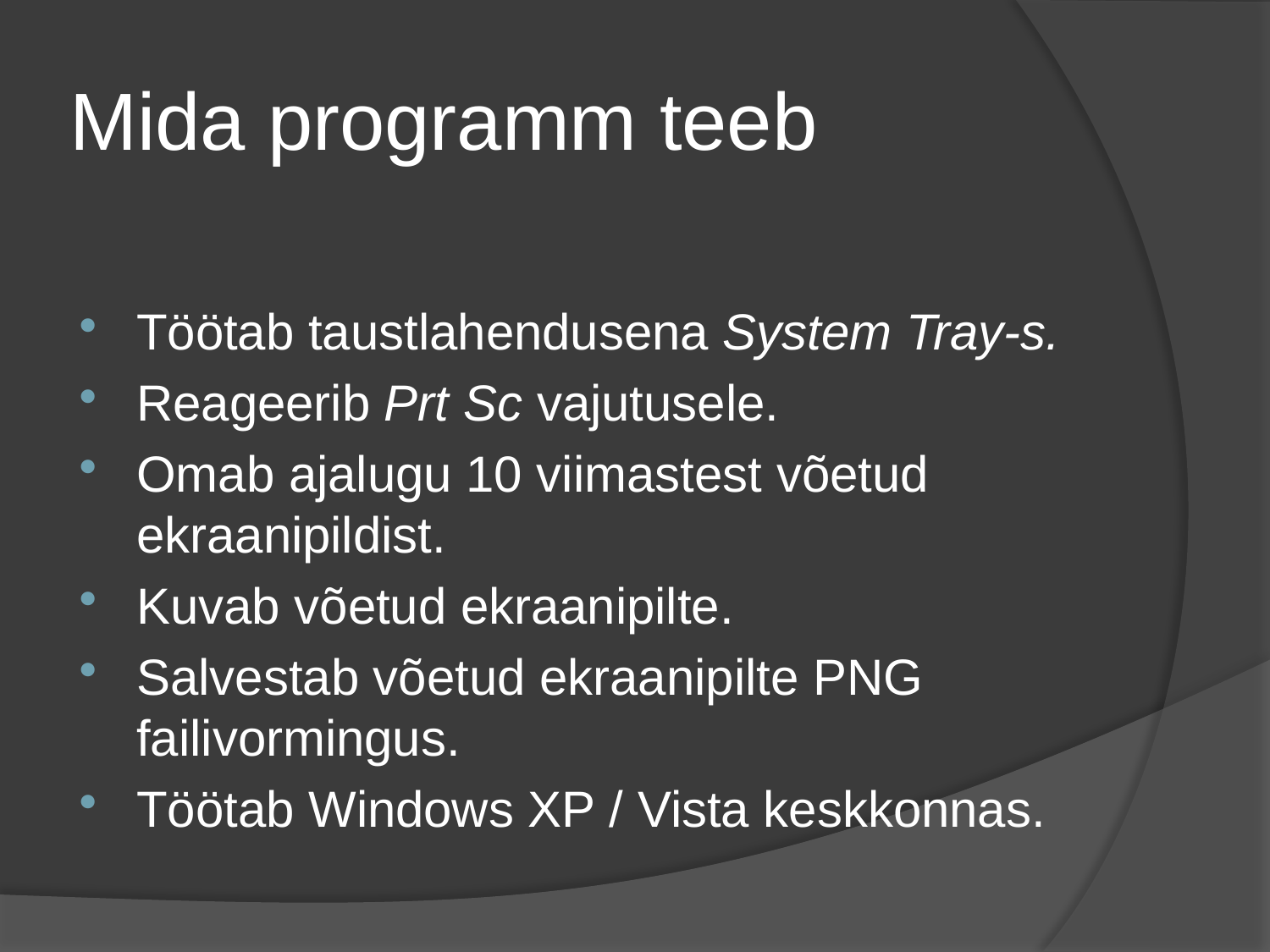

# Mida programm teeb

Töötab taustlahendusena System Tray-s.
Reageerib Prt Sc vajutusele.
Omab ajalugu 10 viimastest võetud ekraanipildist.
Kuvab võetud ekraanipilte.
Salvestab võetud ekraanipilte PNG failivormingus.
Töötab Windows XP / Vista keskkonnas.